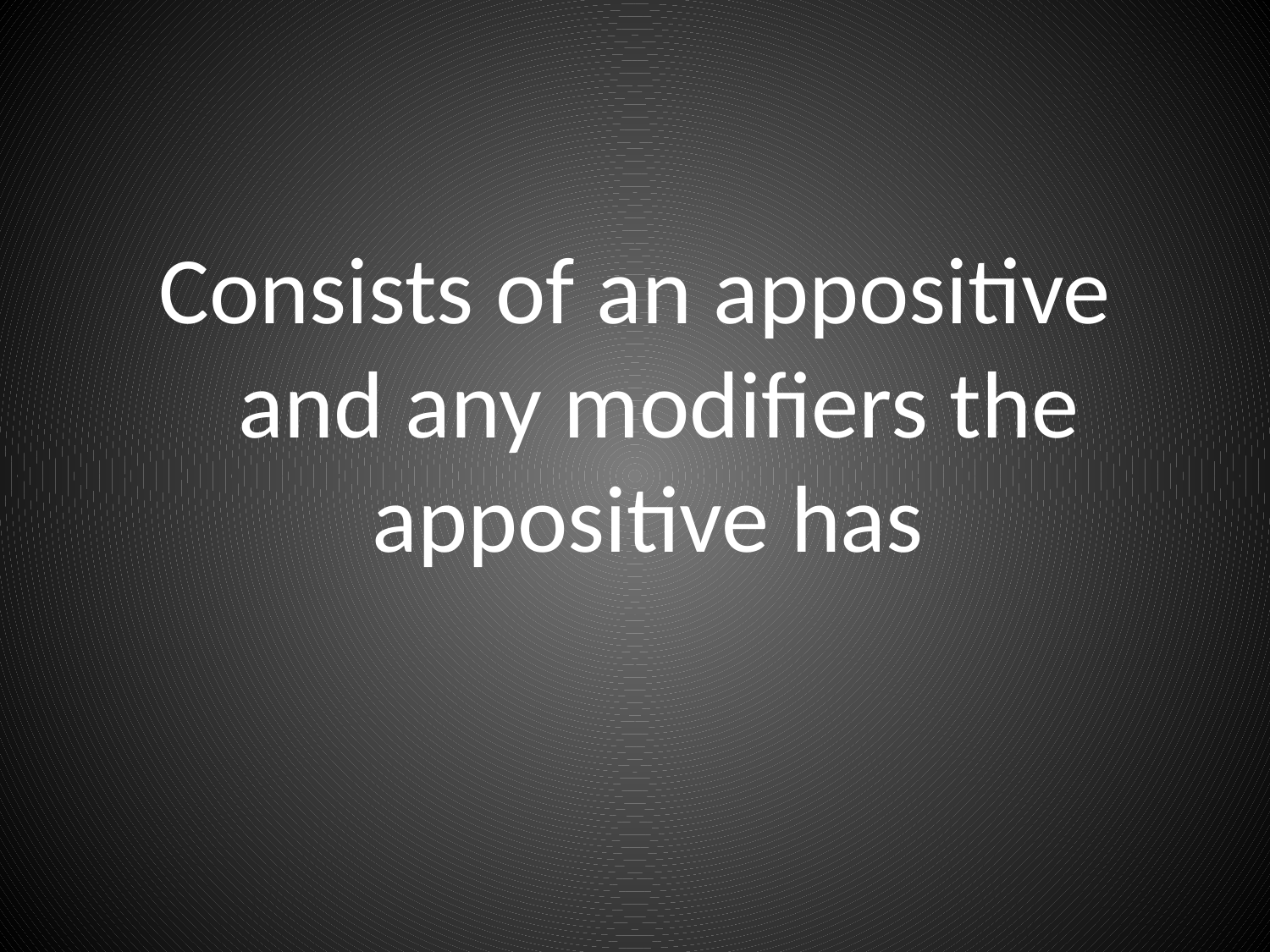

Consists of an appositive and any modifiers the appositive has